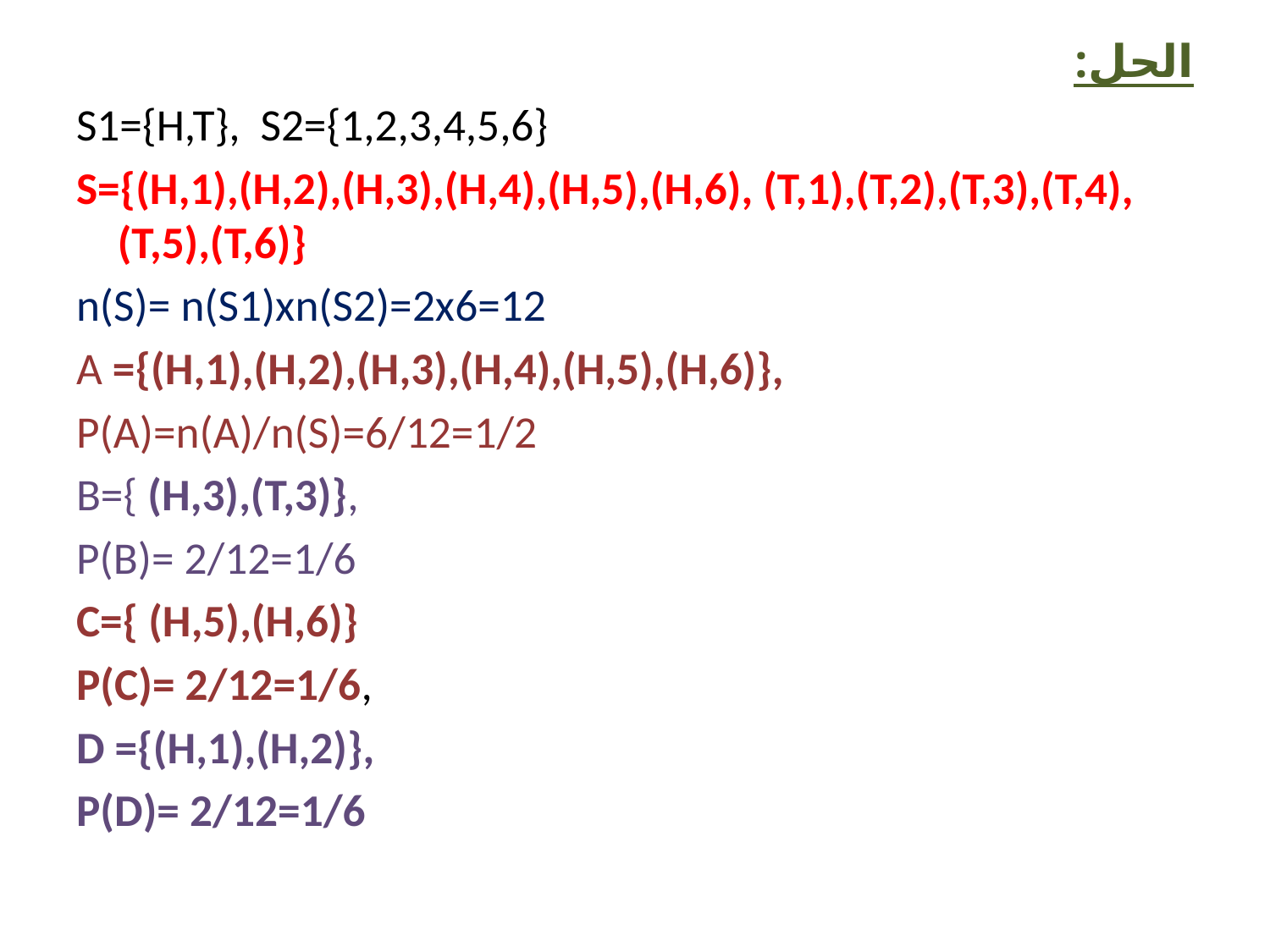

الحل:
S1={H,T},  S2={1,2,3,4,5,6}
S={(H,1),(H,2),(H,3),(H,4),(H,5),(H,6), (T,1),(T,2),(T,3),(T,4),(T,5),(T,6)}
n(S)= n(S1)xn(S2)=2x6=12
A ={(H,1),(H,2),(H,3),(H,4),(H,5),(H,6)},
P(A)=n(A)/n(S)=6/12=1/2
B={ (H,3),(T,3)},
P(B)= 2/12=1/6
C={ (H,5),(H,6)}
P(C)= 2/12=1/6,
D ={(H,1),(H,2)},
P(D)= 2/12=1/6